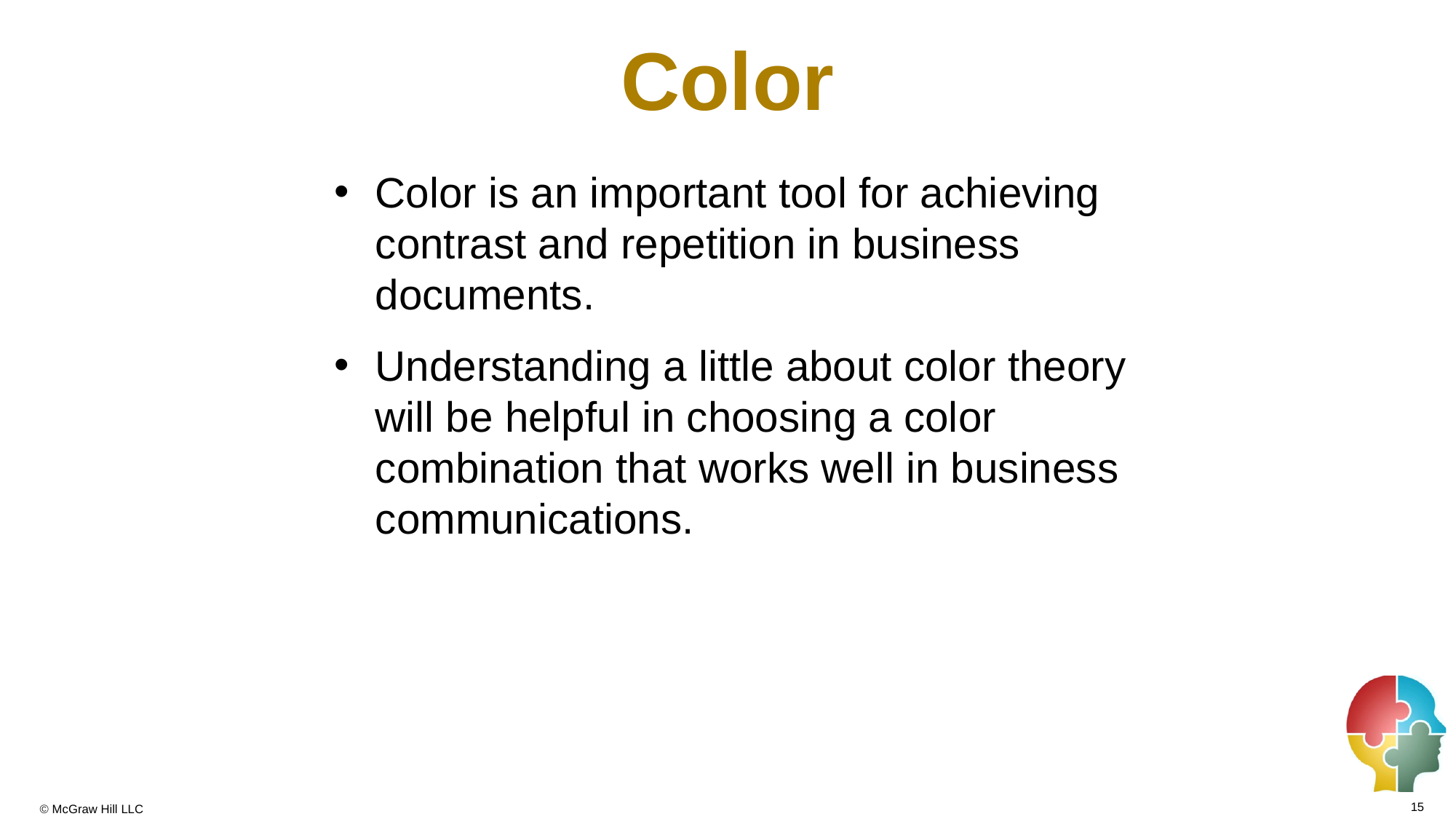

# Color
Color is an important tool for achieving contrast and repetition in business documents.
Understanding a little about color theory will be helpful in choosing a color combination that works well in business communications.
15